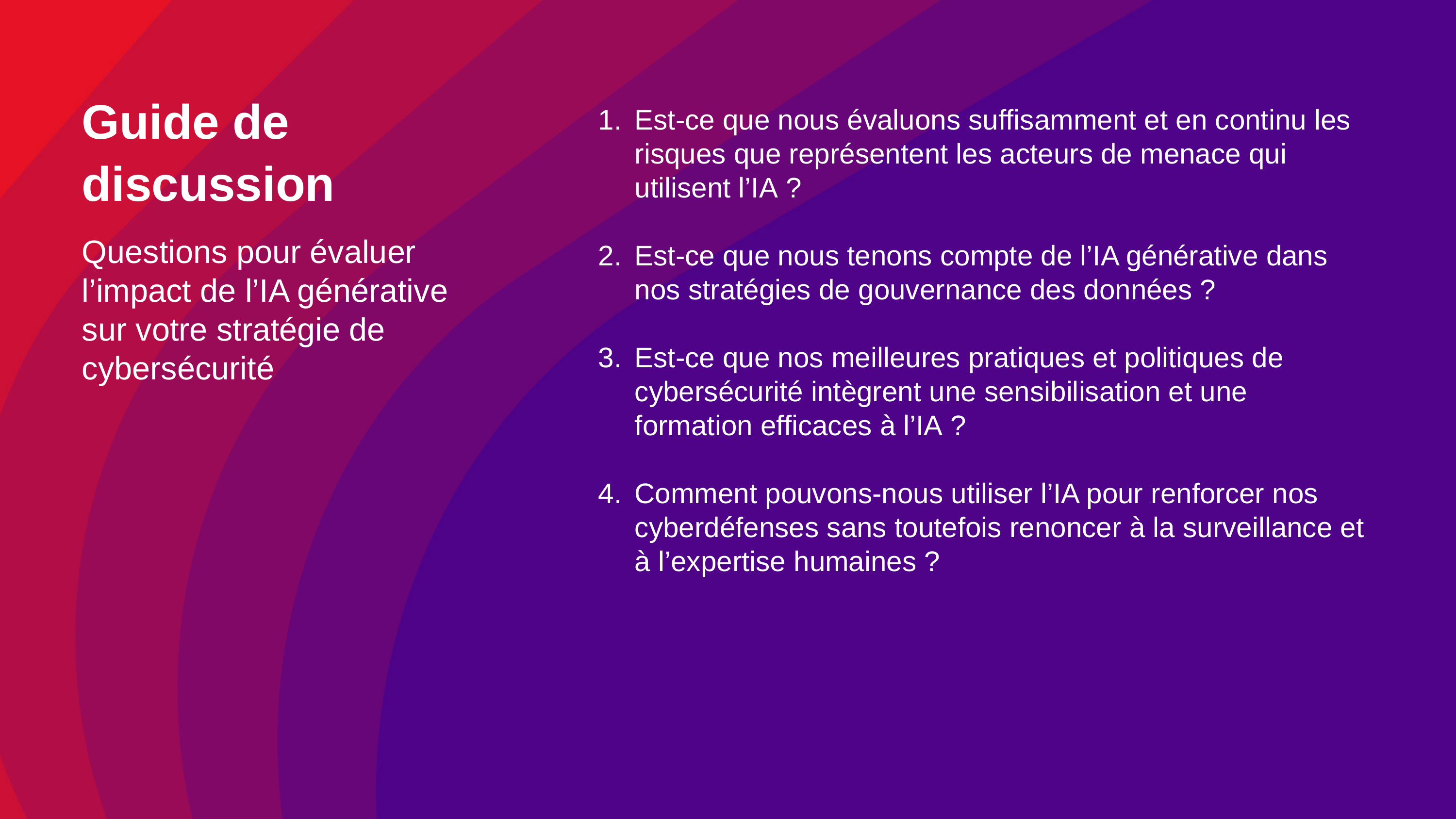

Guide de discussion
Est-ce que nous évaluons suffisamment et en continu les risques que représentent les acteurs de menace qui utilisent l’IA ? ​
Est-ce que nous tenons compte de l’IA générative dans nos stratégies de gouvernance des données ? ​
Est-ce que nos meilleures pratiques et politiques de cybersécurité intègrent une sensibilisation et une formation efficaces à l’IA ?
Comment pouvons-nous utiliser l’IA pour renforcer nos cyberdéfenses sans toutefois renoncer à la surveillance et à l’expertise humaines ?
Questions pour évaluer
l’impact de l’IA générative sur votre stratégie de cybersécurité